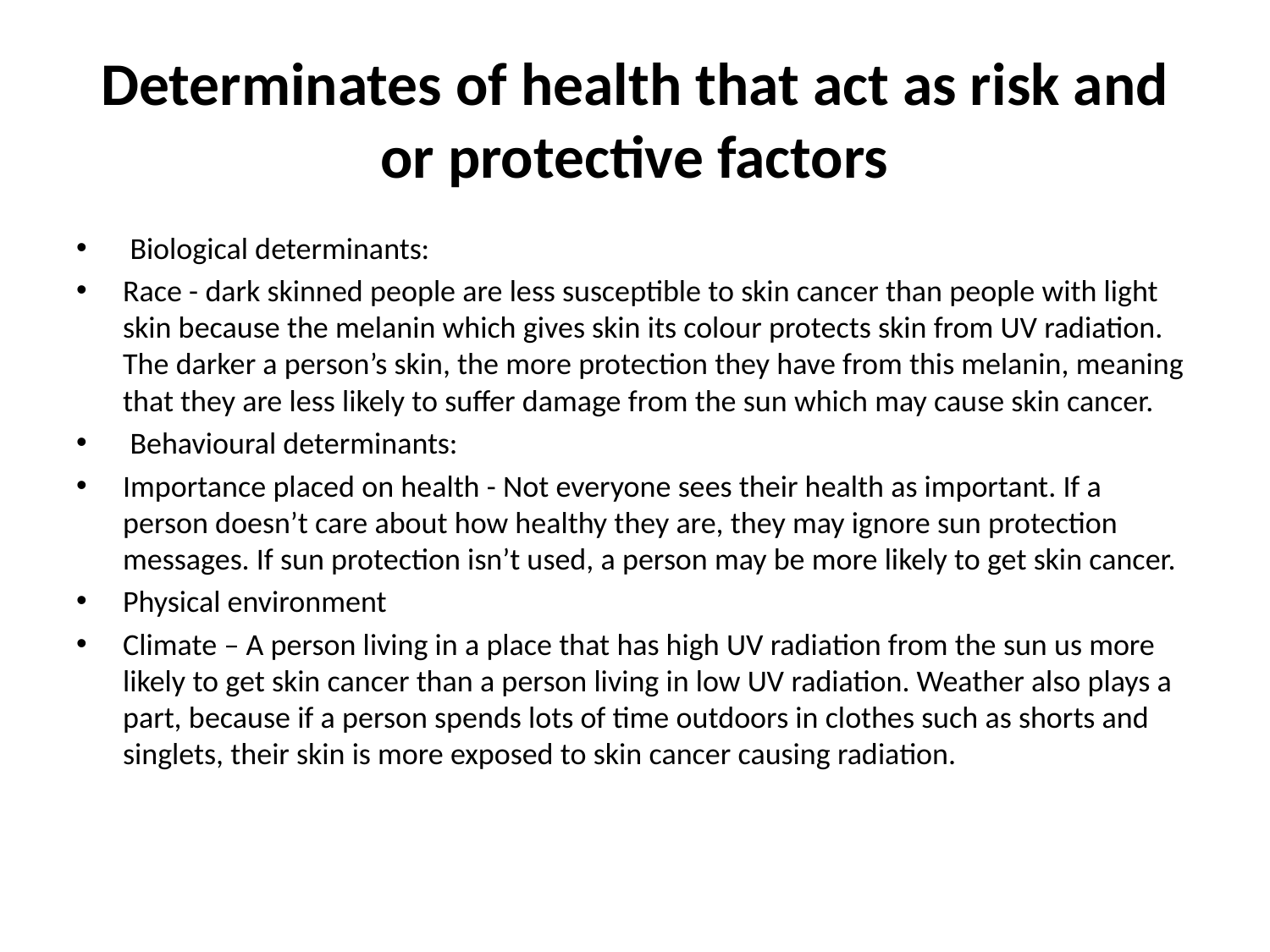

# Determinates of health that act as risk and or protective factors
 Biological determinants:
Race - dark skinned people are less susceptible to skin cancer than people with light skin because the melanin which gives skin its colour protects skin from UV radiation. The darker a person’s skin, the more protection they have from this melanin, meaning that they are less likely to suffer damage from the sun which may cause skin cancer.
 Behavioural determinants:
Importance placed on health - Not everyone sees their health as important. If a person doesn’t care about how healthy they are, they may ignore sun protection messages. If sun protection isn’t used, a person may be more likely to get skin cancer.
Physical environment
Climate – A person living in a place that has high UV radiation from the sun us more likely to get skin cancer than a person living in low UV radiation. Weather also plays a part, because if a person spends lots of time outdoors in clothes such as shorts and singlets, their skin is more exposed to skin cancer causing radiation.